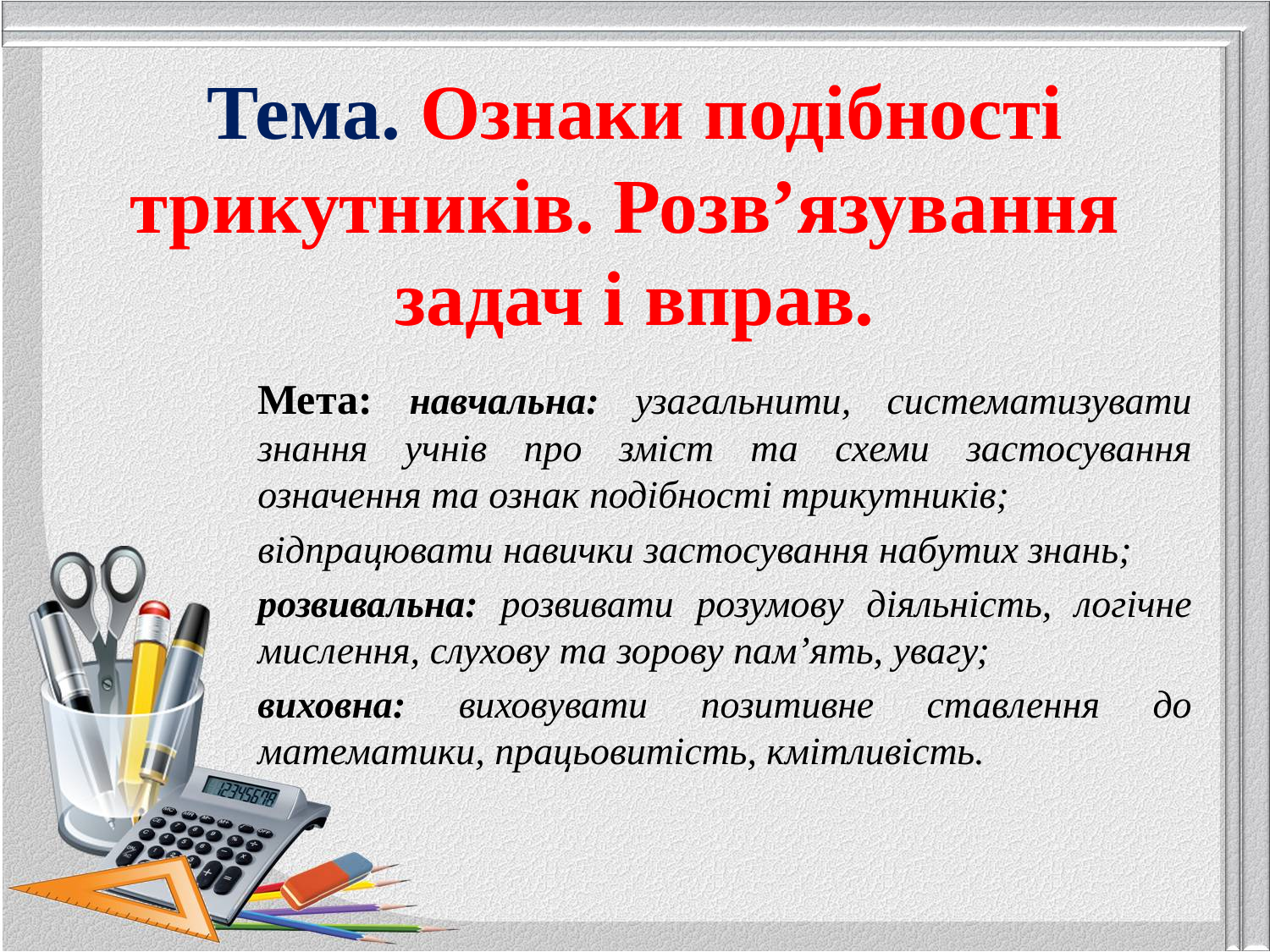

# Тема. Ознаки подібності трикутників. Розв’язування  задач і вправ.
Мета: навчальна: узагальнити, систематизувати знання учнів про зміст та схеми застосування означення та ознак подібності трикутників;
відпрацювати навички застосування набутих знань;
розвивальна: розвивати розумову діяльність, логічне мислення, слухову та зорову пам’ять, увагу;
виховна: виховувати позитивне ставлення до математики, працьовитість, кмітливість.